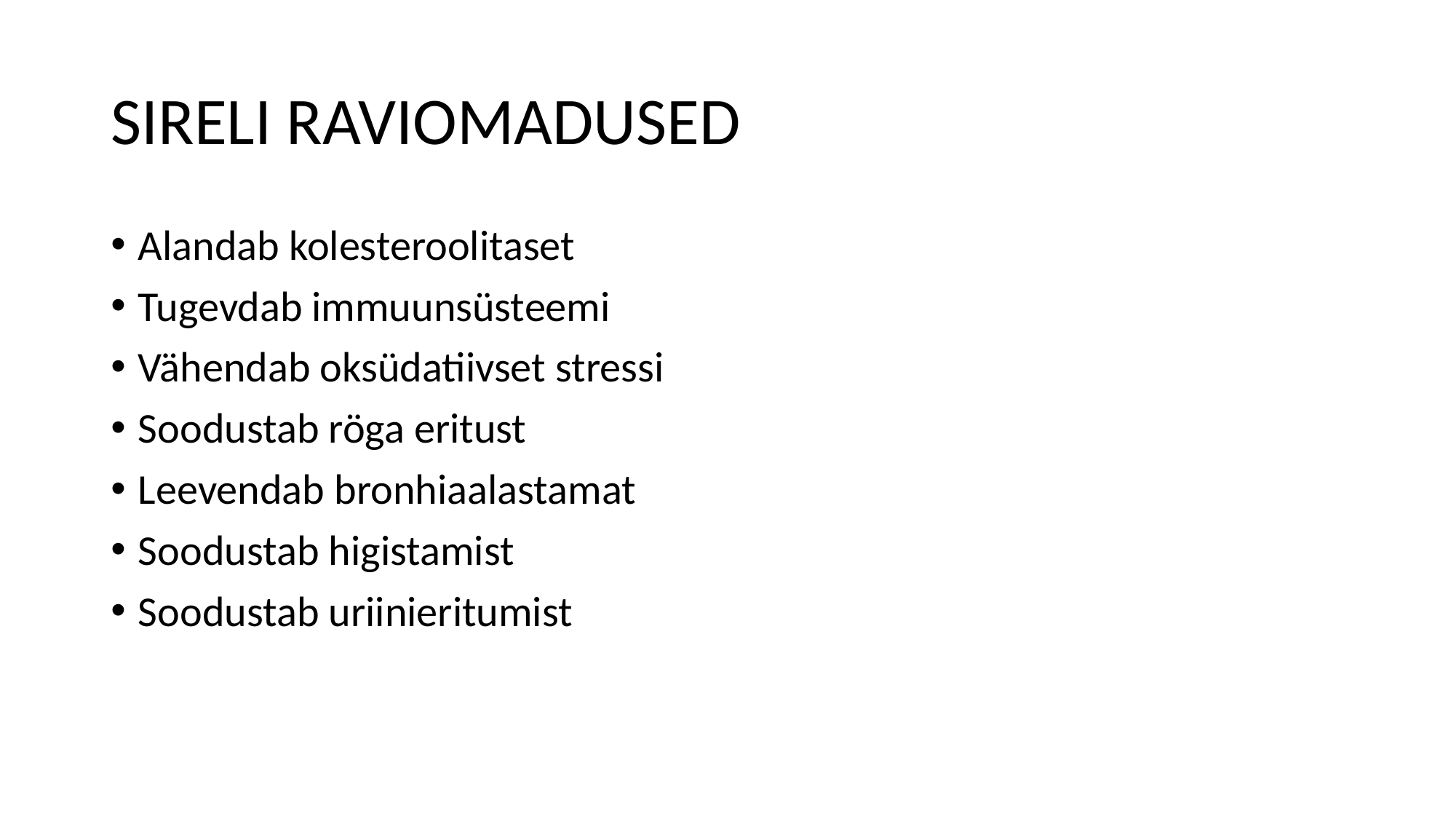

# SIRELI RAVIOMADUSED
Alandab kolesteroolitaset
Tugevdab immuunsüsteemi
Vähendab oksüdatiivset stressi
Soodustab röga eritust
Leevendab bronhiaalastamat
Soodustab higistamist
Soodustab uriinieritumist